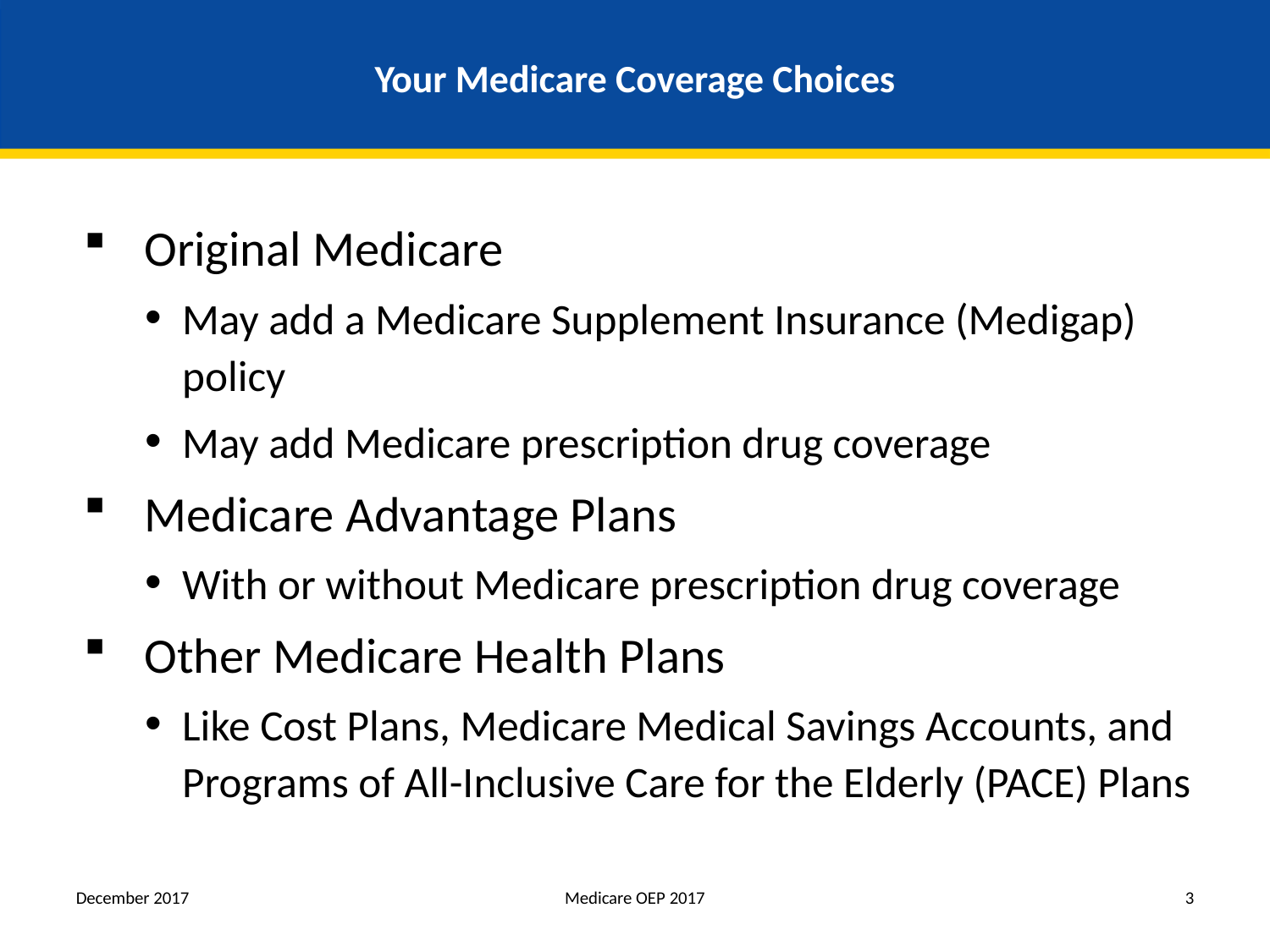

# Your Medicare Coverage Choices
Original Medicare
May add a Medicare Supplement Insurance (Medigap) policy
May add Medicare prescription drug coverage
Medicare Advantage Plans
With or without Medicare prescription drug coverage
Other Medicare Health Plans
Like Cost Plans, Medicare Medical Savings Accounts, and Programs of All-Inclusive Care for the Elderly (PACE) Plans

December 2017
Medicare OEP 2017
3